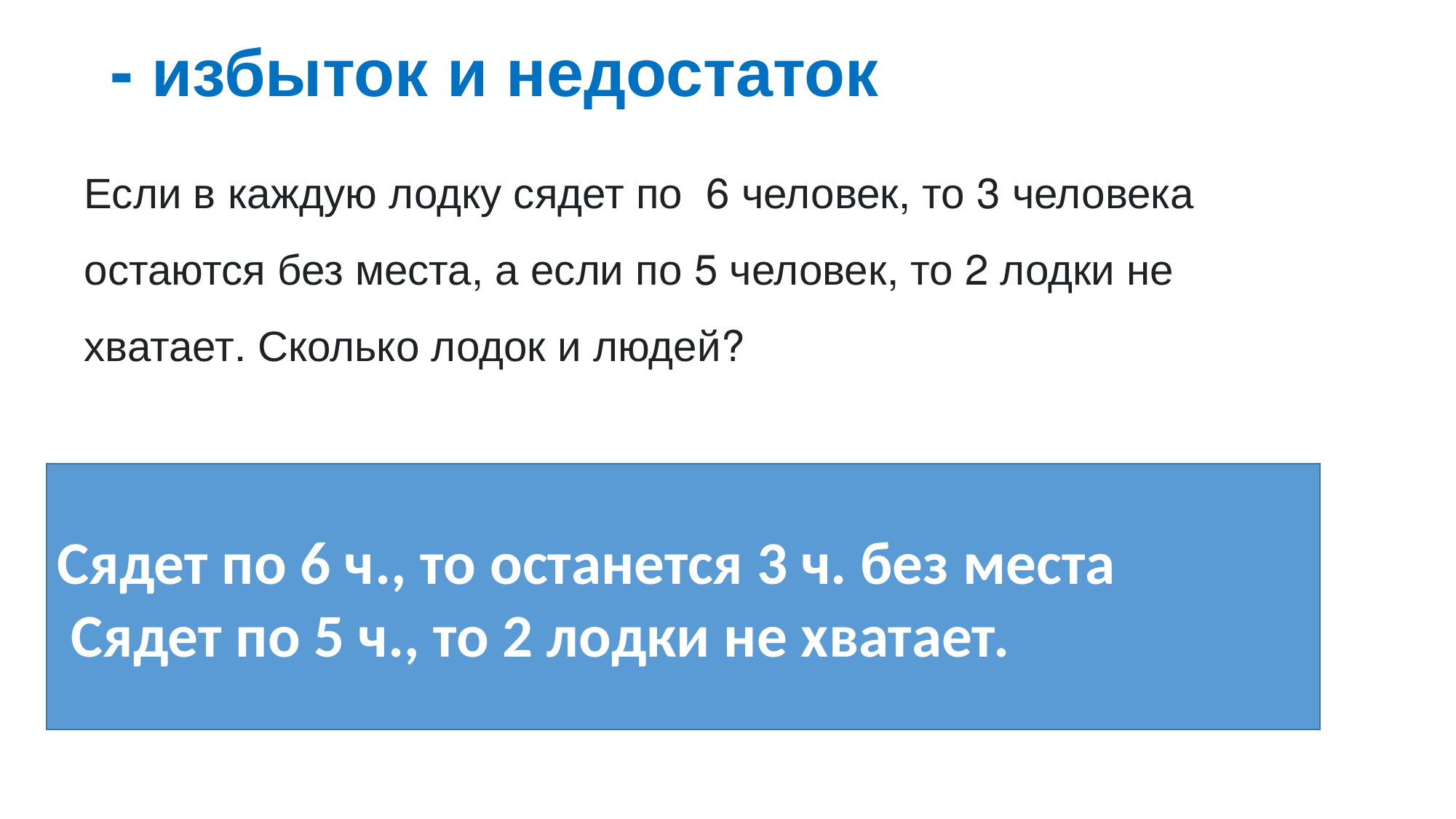

# - избыток и недостаток
Если в каждую лодку сядет по  6 человек, то 3 человека остаются без места, а если по 5 человек, то 2 лодки не хватает. Сколько лодок и людей?
Сядет по 6 ч., то останется 3 ч. без места
 Сядет по 5 ч., то 2 лодки не хватает.